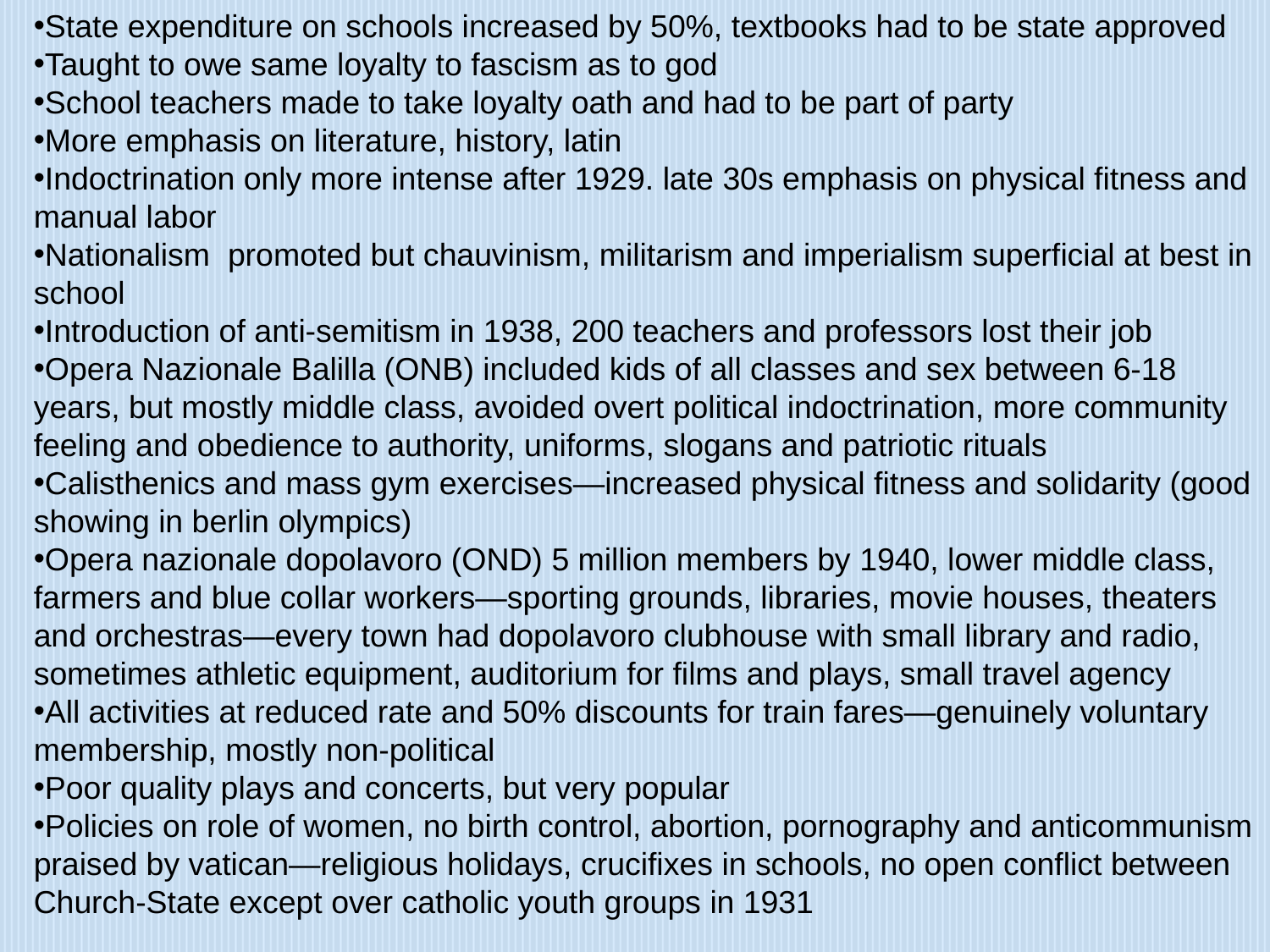

State expenditure on schools increased by 50%, textbooks had to be state approved
Taught to owe same loyalty to fascism as to god
School teachers made to take loyalty oath and had to be part of party
More emphasis on literature, history, latin
Indoctrination only more intense after 1929. late 30s emphasis on physical fitness and manual labor
Nationalism  promoted but chauvinism, militarism and imperialism superficial at best in school
Introduction of anti-semitism in 1938, 200 teachers and professors lost their job
Opera Nazionale Balilla (ONB) included kids of all classes and sex between 6-18 years, but mostly middle class, avoided overt political indoctrination, more community feeling and obedience to authority, uniforms, slogans and patriotic rituals
Calisthenics and mass gym exercises—increased physical fitness and solidarity (good showing in berlin olympics)
Opera nazionale dopolavoro (OND) 5 million members by 1940, lower middle class, farmers and blue collar workers—sporting grounds, libraries, movie houses, theaters and orchestras—every town had dopolavoro clubhouse with small library and radio, sometimes athletic equipment, auditorium for films and plays, small travel agency
All activities at reduced rate and 50% discounts for train fares—genuinely voluntary membership, mostly non-political
Poor quality plays and concerts, but very popular
Policies on role of women, no birth control, abortion, pornography and anticommunism praised by vatican—religious holidays, crucifixes in schools, no open conflict between Church-State except over catholic youth groups in 1931